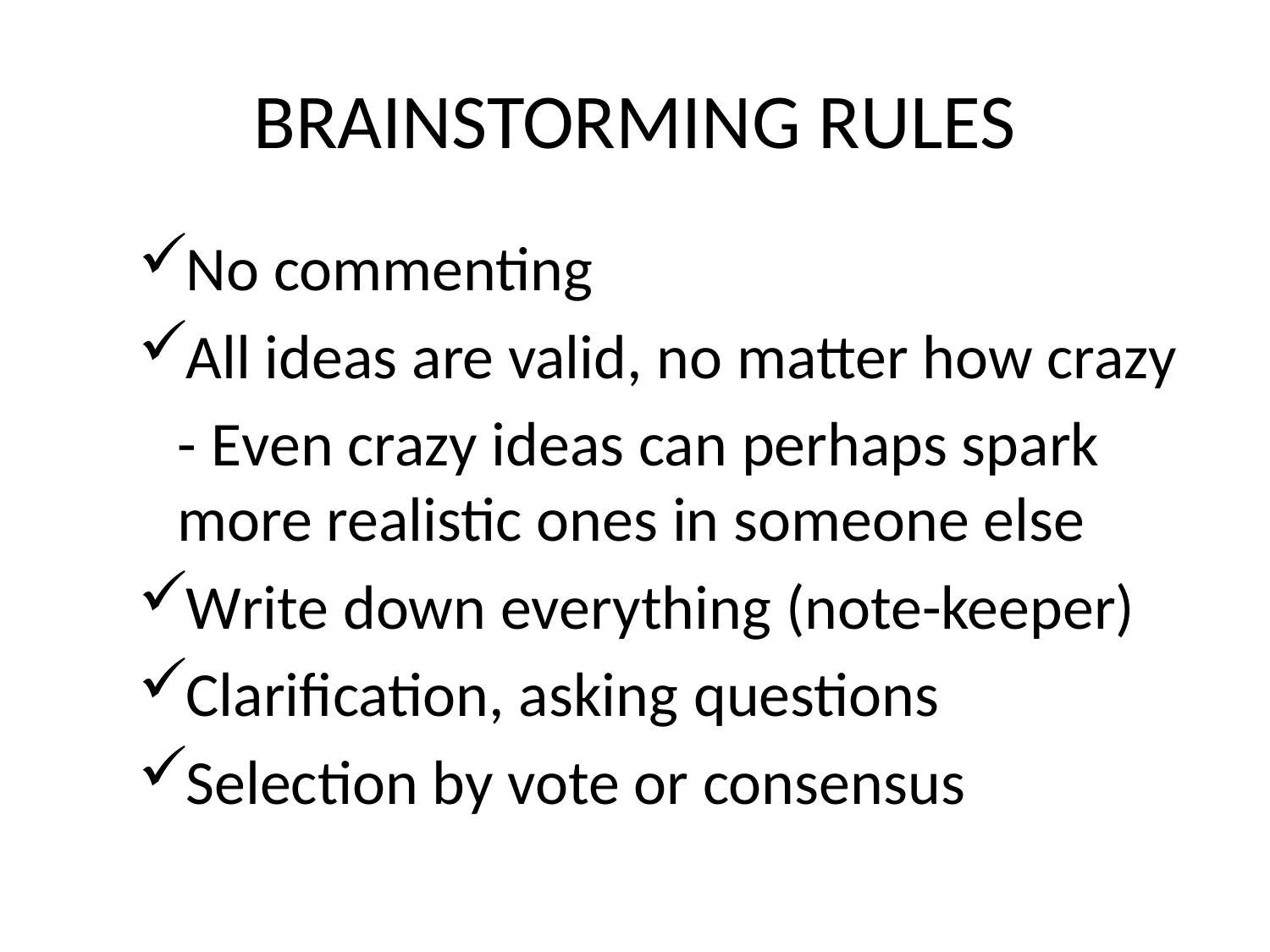

# BRAINSTORMING RULES
No commenting
All ideas are valid, no matter how crazy
		- Even crazy ideas can perhaps spark more realistic ones in someone else
Write down everything (note-keeper)
Clarification, asking questions
Selection by vote or consensus